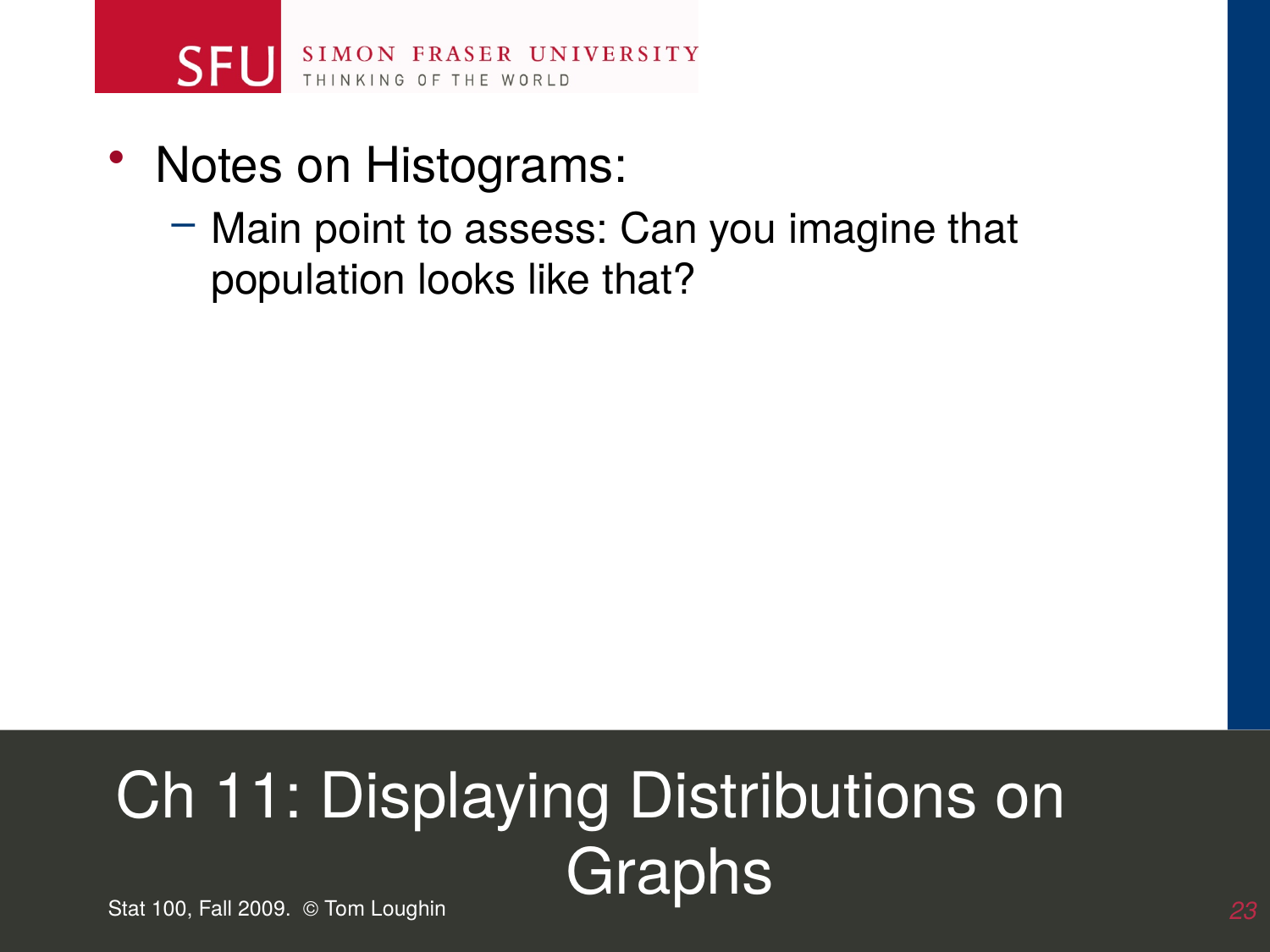

Notes on Histograms:
Main point to assess: Can you imagine that population looks like that?

# Ch 11: Displaying Distributions on          Graphs
Stat 100, Fall 2009.  © Tom Loughin
23